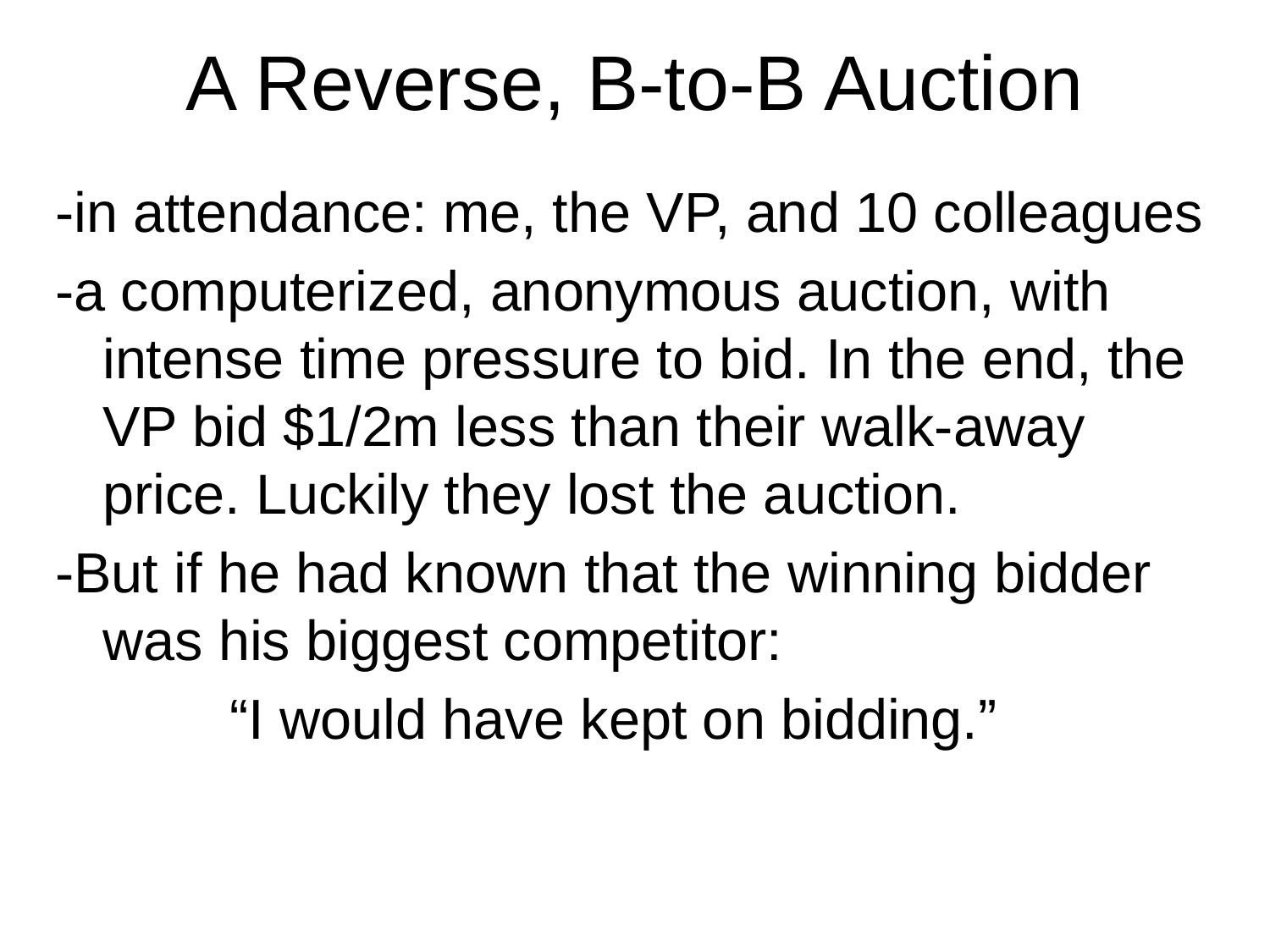

# A Reverse, B-to-B Auction
-in attendance: me, the VP, and 10 colleagues
-a computerized, anonymous auction, with intense time pressure to bid. In the end, the VP bid $1/2m less than their walk-away price. Luckily they lost the auction.
-But if he had known that the winning bidder was his biggest competitor:
		“I would have kept on bidding.”